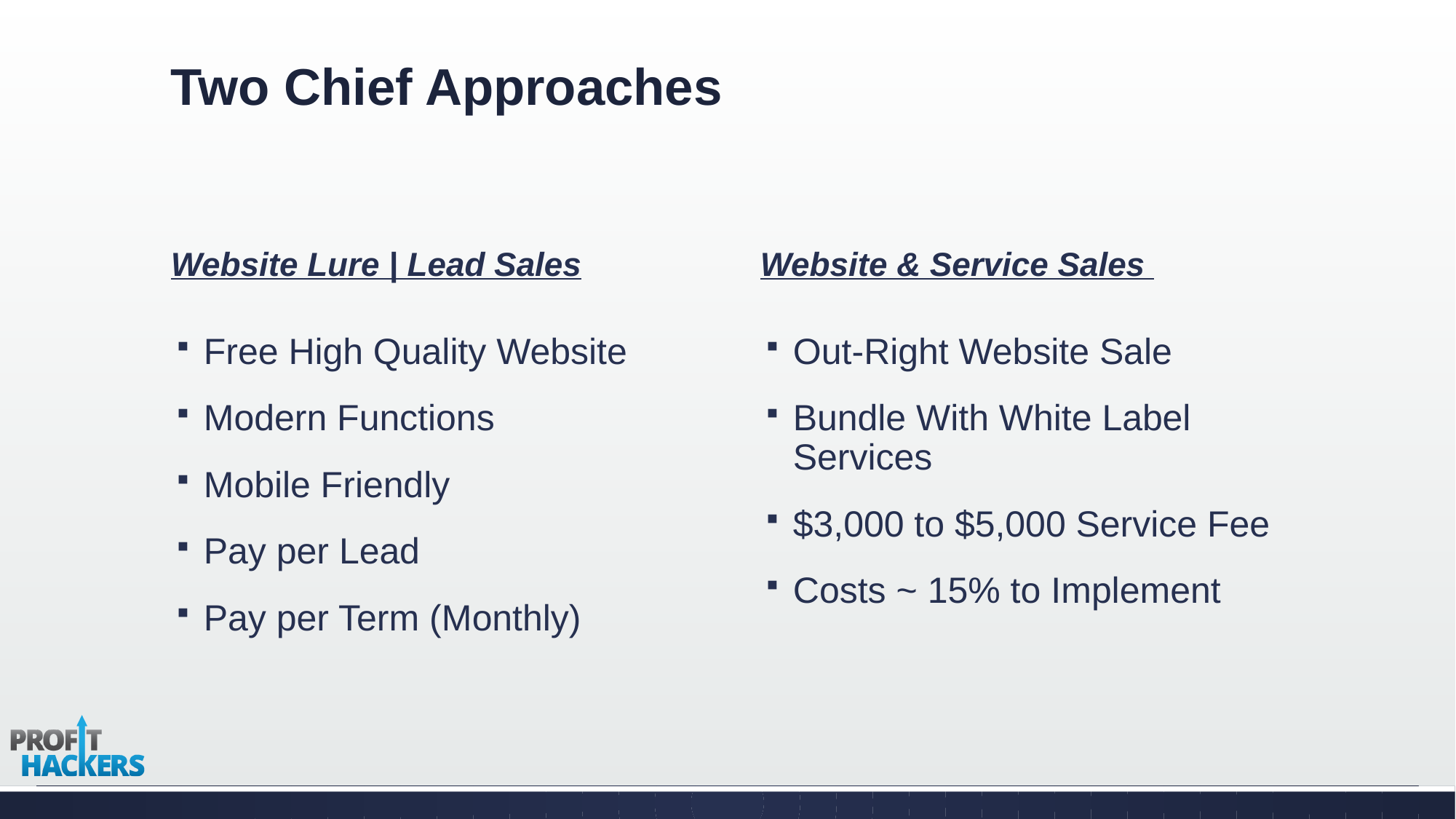

# Two Chief Approaches
Website Lure | Lead Sales
Website & Service Sales
Free High Quality Website
Modern Functions
Mobile Friendly
Pay per Lead
Pay per Term (Monthly)
Out-Right Website Sale
Bundle With White Label Services
$3,000 to $5,000 Service Fee
Costs ~ 15% to Implement